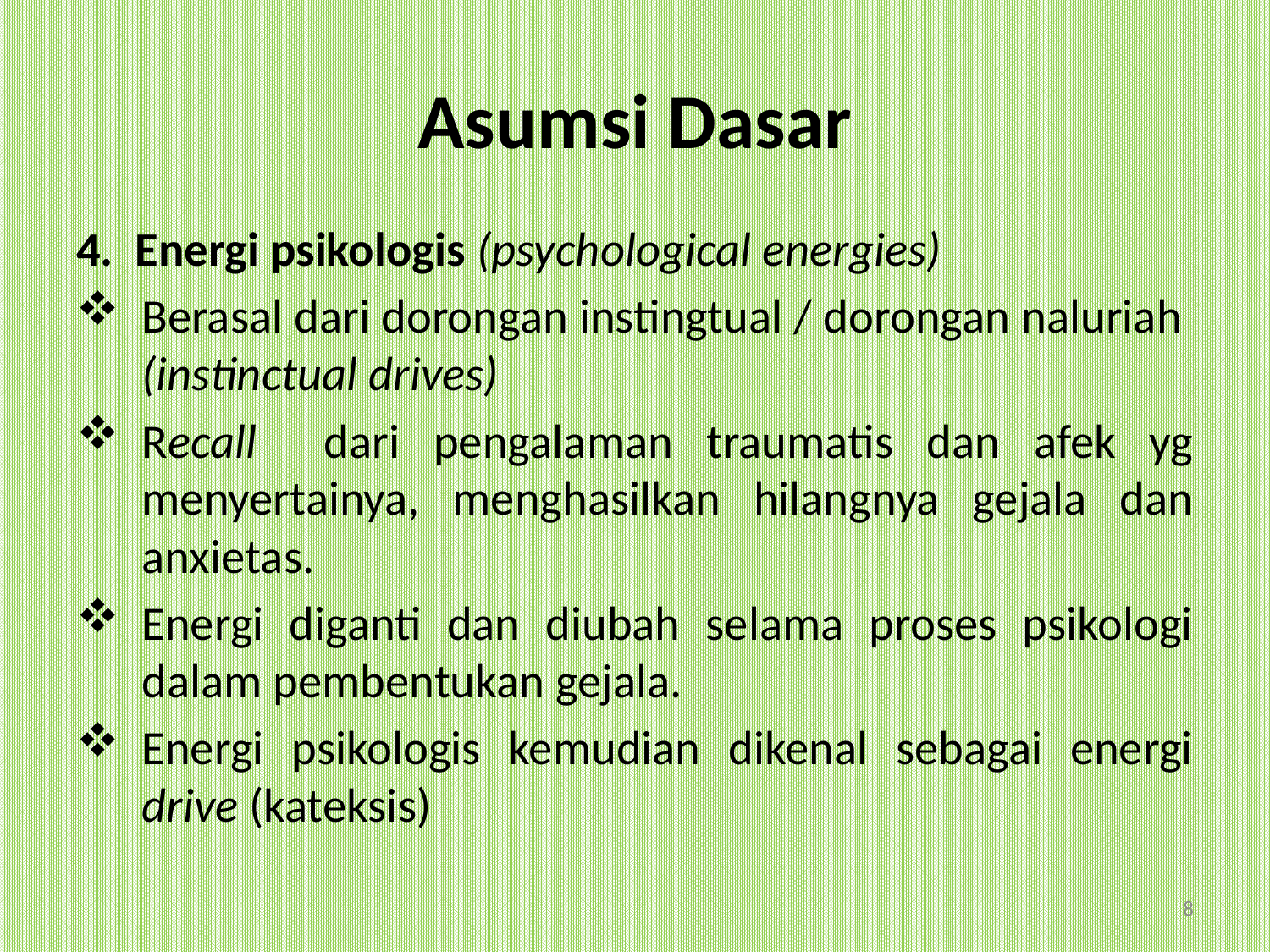

# Asumsi Dasar
4.  Energi psikologis (psychological energies)
Berasal dari dorongan instingtual / dorongan naluriah  (instinctual drives)
Recall  dari pengalaman traumatis dan afek yg menyertainya, menghasilkan hilangnya gejala dan anxietas.
Energi diganti dan diubah selama proses psikologi dalam pembentukan gejala.
Energi psikologis kemudian dikenal sebagai energi drive (kateksis)

8